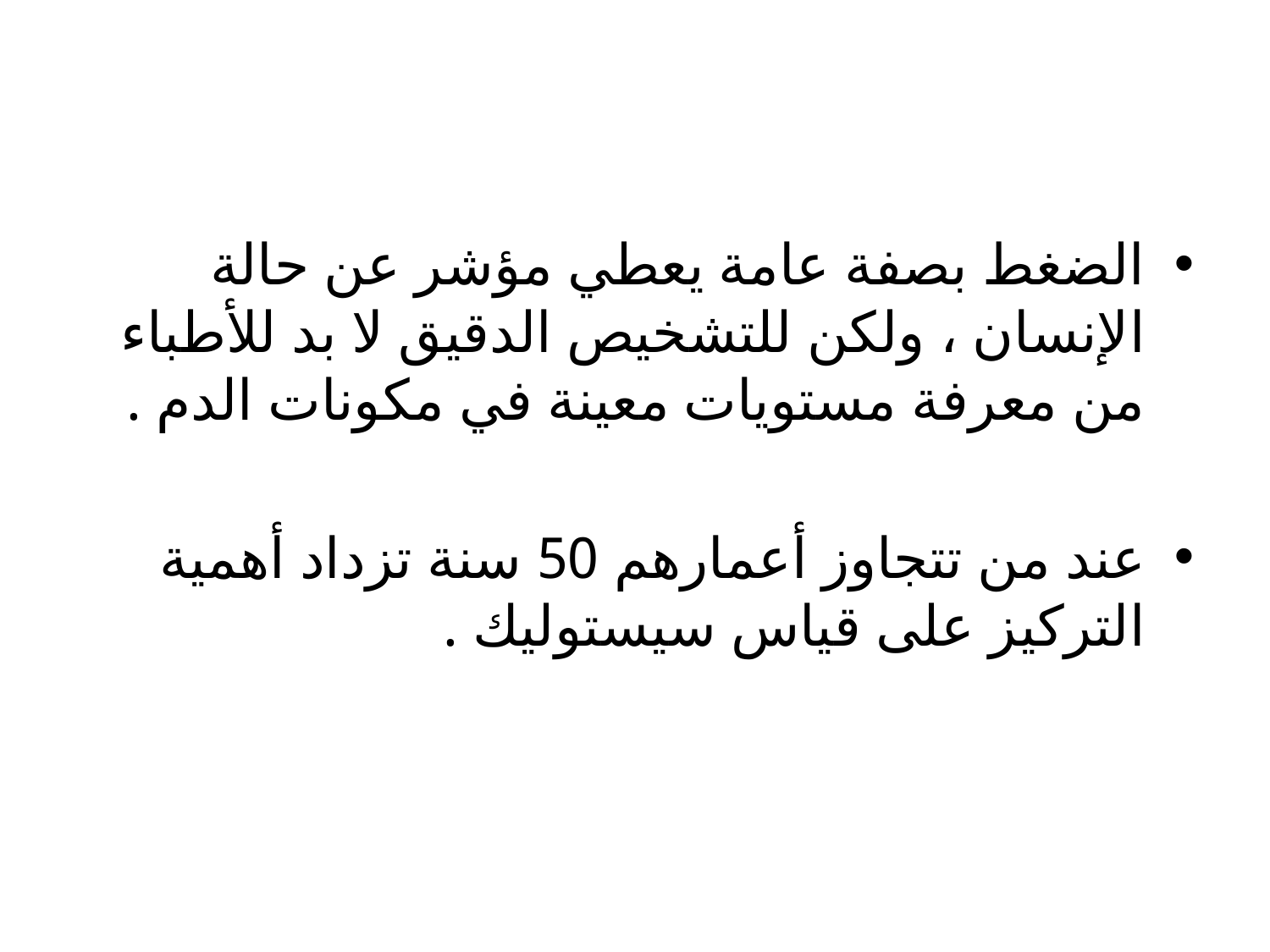

#
الضغط بصفة عامة يعطي مؤشر عن حالة الإنسان ، ولكن للتشخيص الدقيق لا بد للأطباء من معرفة مستويات معينة في مكونات الدم .

عند من تتجاوز أعمارهم 50 سنة تزداد أهمية التركيز على قياس سيستوليك .